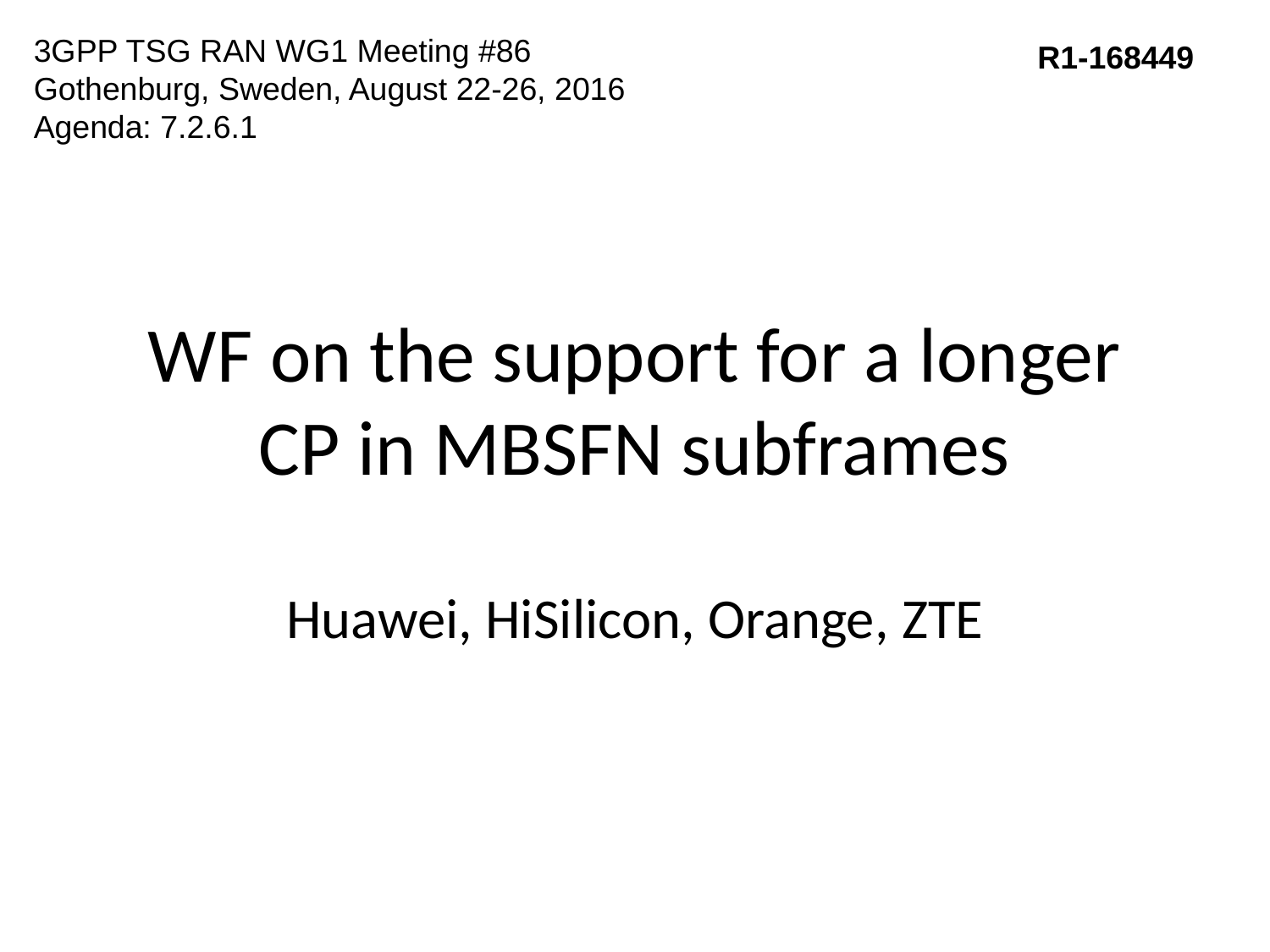

3GPP TSG RAN WG1 Meeting #86
Gothenburg, Sweden, August 22-26, 2016
Agenda: 7.2.6.1
R1-168449
# WF on the support for a longer CP in MBSFN subframes
Huawei, HiSilicon, Orange, ZTE